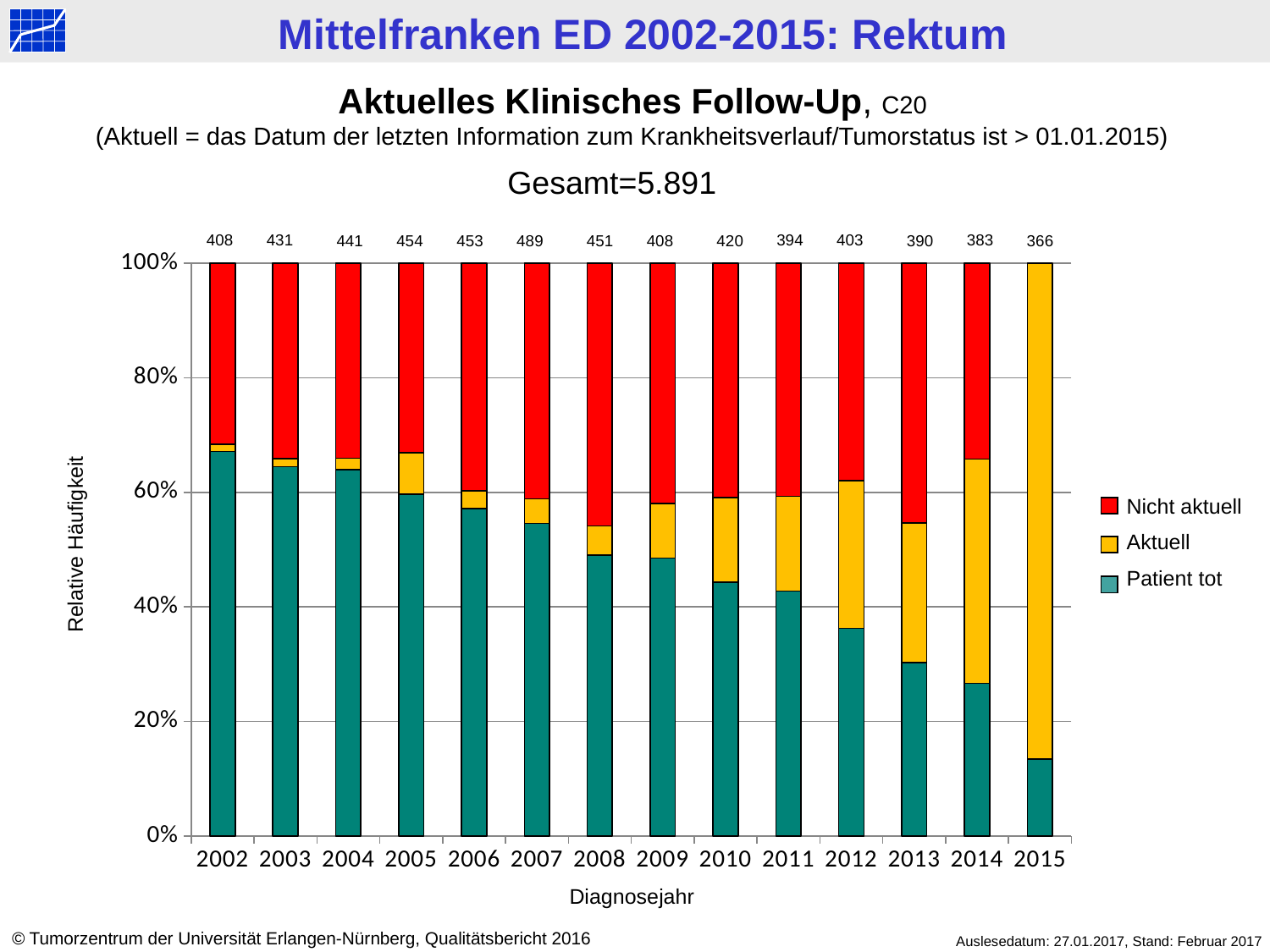

Aktuelles Klinisches Follow-Up, C20
(Aktuell = das Datum der letzten Information zum Krankheitsverlauf/Tumorstatus ist > 01.01.2015)
Gesamt=5.891
394
403
408
431
383
441
454
453
489
408
451
420
390
366

### Chart

| Category | tot | > 2015 | < 2015 |
|---|---|---|---|
| 2002 | 274.0 | 5.0 | 129.0 |
| 2003 | 278.0 | 6.0 | 147.0 |
| 2004 | 282.0 | 9.0 | 150.0 |
| 2005 | 271.0 | 33.0 | 150.0 |
| 2006 | 259.0 | 14.0 | 180.0 |
| 2007 | 267.0 | 21.0 | 201.0 |
| 2008 | 221.0 | 23.0 | 207.0 |
| 2009 | 198.0 | 39.0 | 171.0 |
| 2010 | 186.0 | 62.0 | 172.0 |
| 2011 | 168.0 | 65.0 | 160.0 |
| 2012 | 146.0 | 104.0 | 153.0 |
| 2013 | 118.0 | 95.0 | 177.0 |
| 2014 | 102.0 | 150.0 | 131.0 |
| 2015 | 49.0 | 317.0 | 0.0 |
Nicht aktuell
Aktuell
Patient tot

Relative Häufigkeit

Diagnosejahr